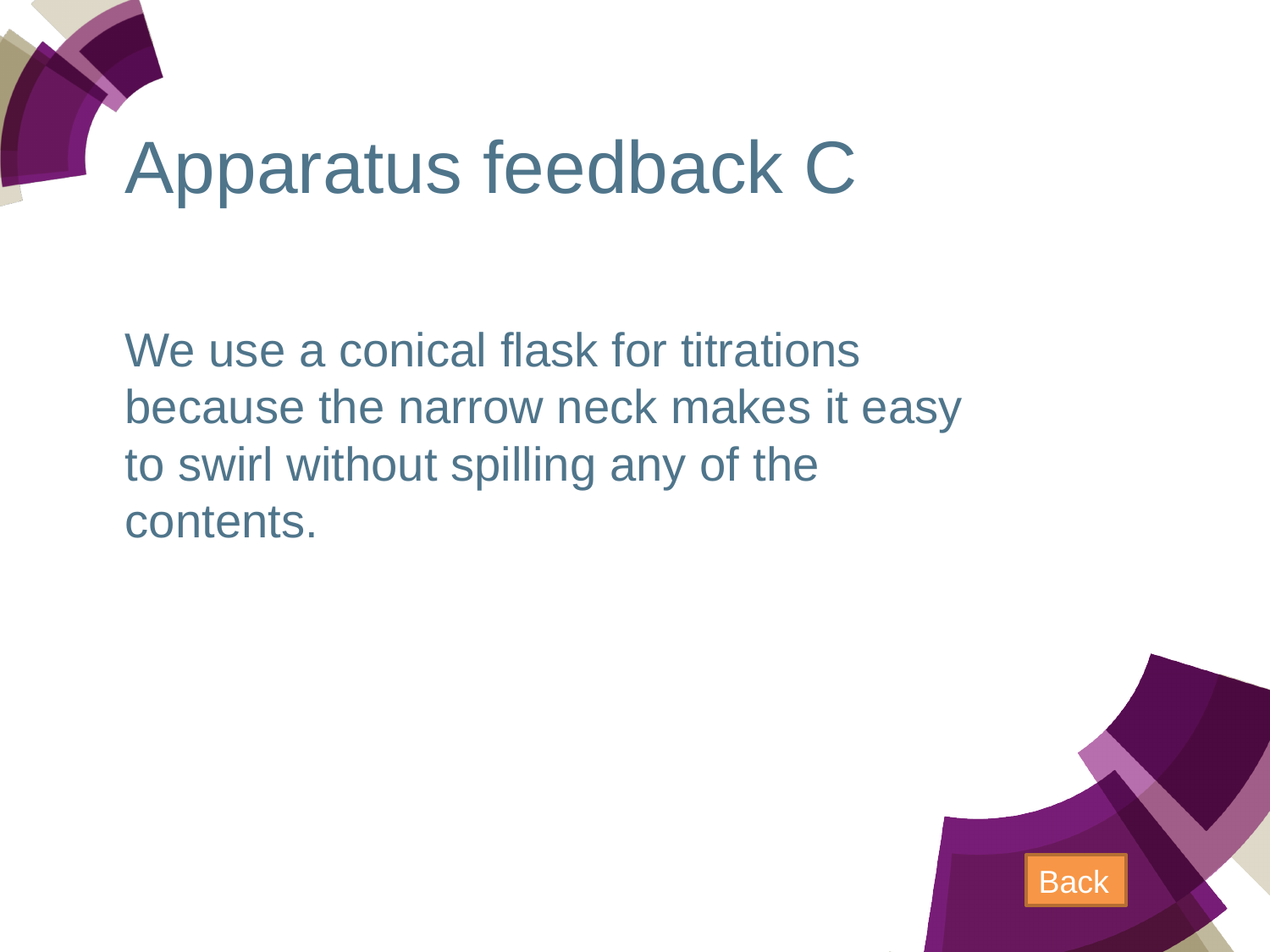

# Apparatus feedback C
We use a conical flask for titrations because the narrow neck makes it easy to swirl without spilling any of the contents.
Back